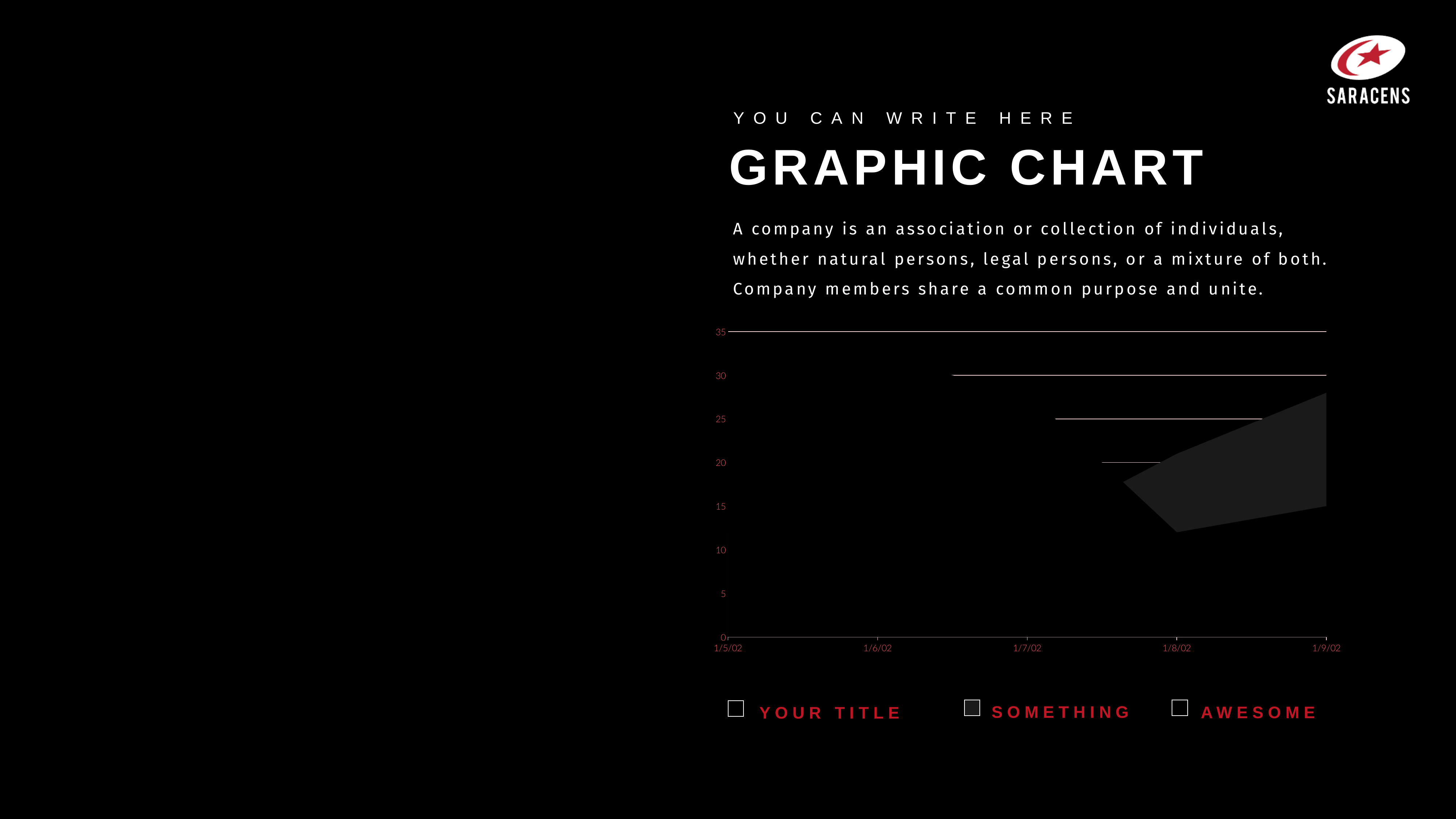

YOU CAN WRITE HERE
GRAPHIC CHART
A company is an association or collection of individuals, whether natural persons, legal persons, or a mixture of both. Company members share a common purpose and unite.

### Chart

| Category | Series 1 | Series 2 | Series 3 |
|---|---|---|---|
| 37261 | 32.0 | 12.0 | 10.0 |
| 37262 | 32.0 | 24.0 | 15.0 |
| 37263 | 28.0 | 12.0 | 10.0 |
| 37264 | 12.0 | 21.0 | 15.0 |
| 37265 | 15.0 | 28.0 | 10.0 |
SOMETHING
AWESOME
YOUR TITLE